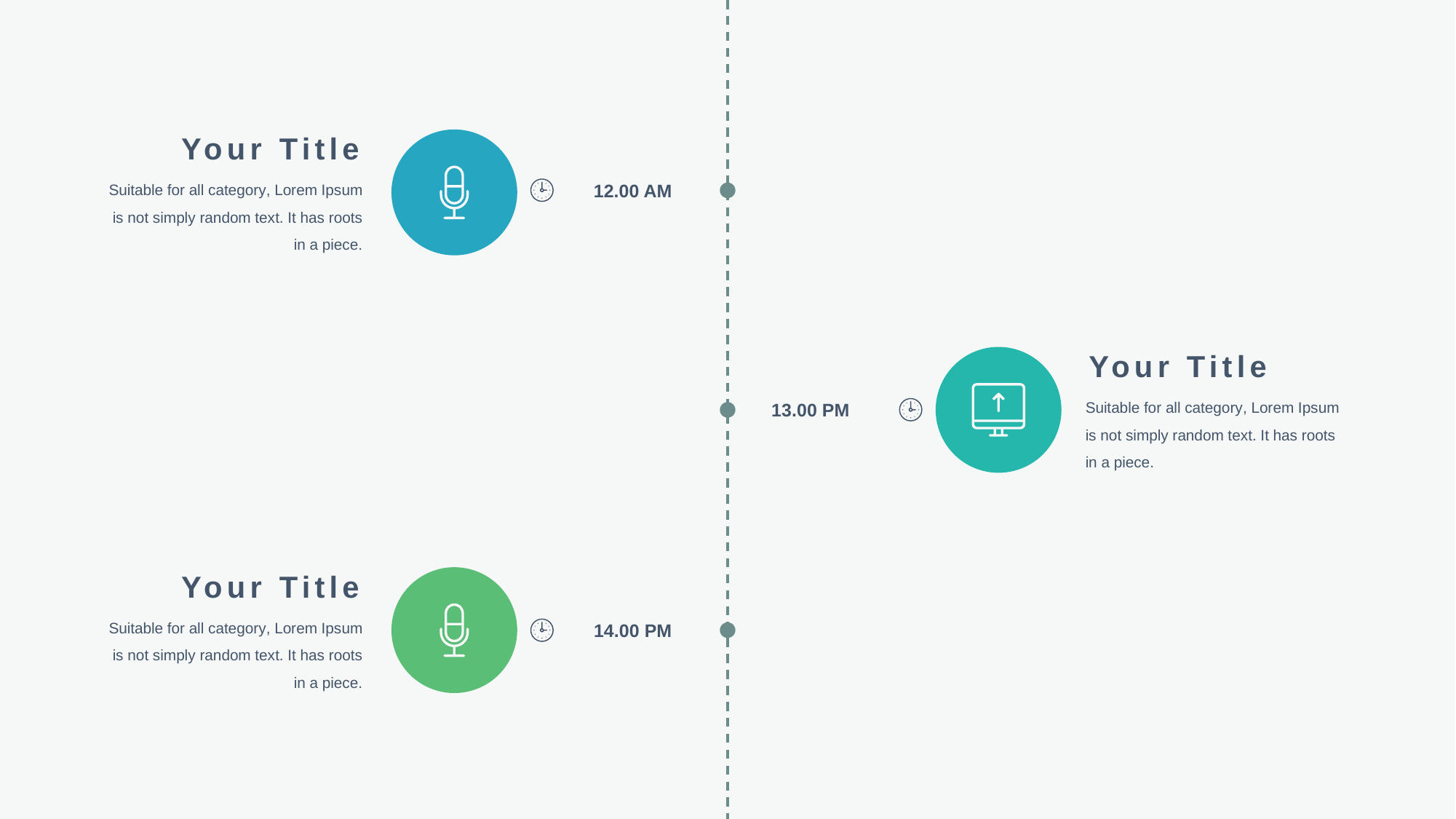

Your Title

Suitable for all category, Lorem Ipsum is not simply random text. It has roots in a piece.
12.00 AM

Your Title

Suitable for all category, Lorem Ipsum is not simply random text. It has roots in a piece.
13.00 PM

Your Title

Suitable for all category, Lorem Ipsum is not simply random text. It has roots in a piece.
14.00 PM